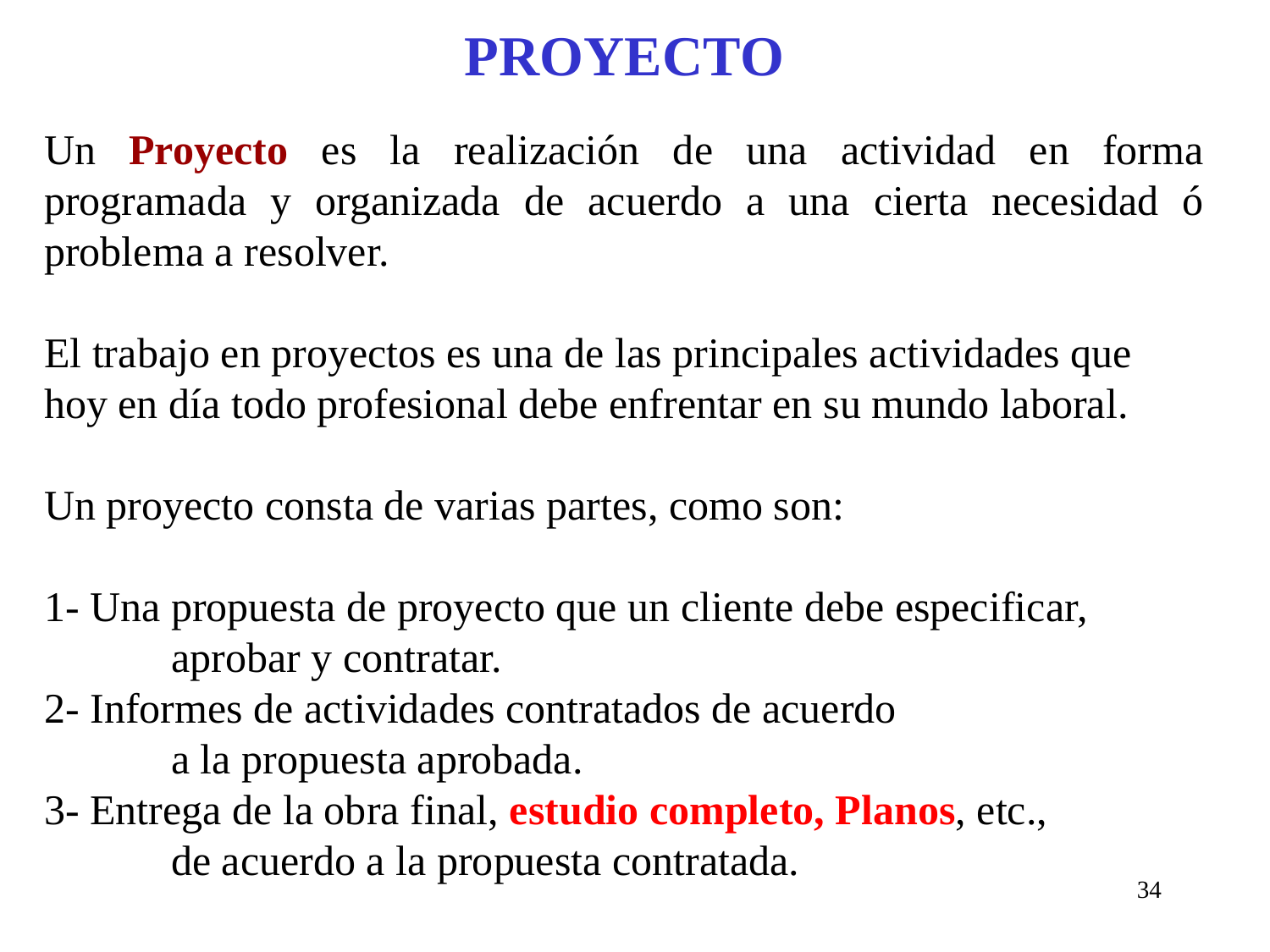

# PROYECTO
Un Proyecto es la realización de una actividad en forma programada y organizada de acuerdo a una cierta necesidad ó problema a resolver.

El trabajo en proyectos es una de las principales actividades que hoy en día todo profesional debe enfrentar en su mundo laboral.

Un proyecto consta de varias partes, como son:

1- Una propuesta de proyecto que un cliente debe especificar,
	aprobar y contratar.
2- Informes de actividades contratados de acuerdo
	a la propuesta aprobada.
3- Entrega de la obra final, estudio completo, Planos, etc.,
	de acuerdo a la propuesta contratada.

34